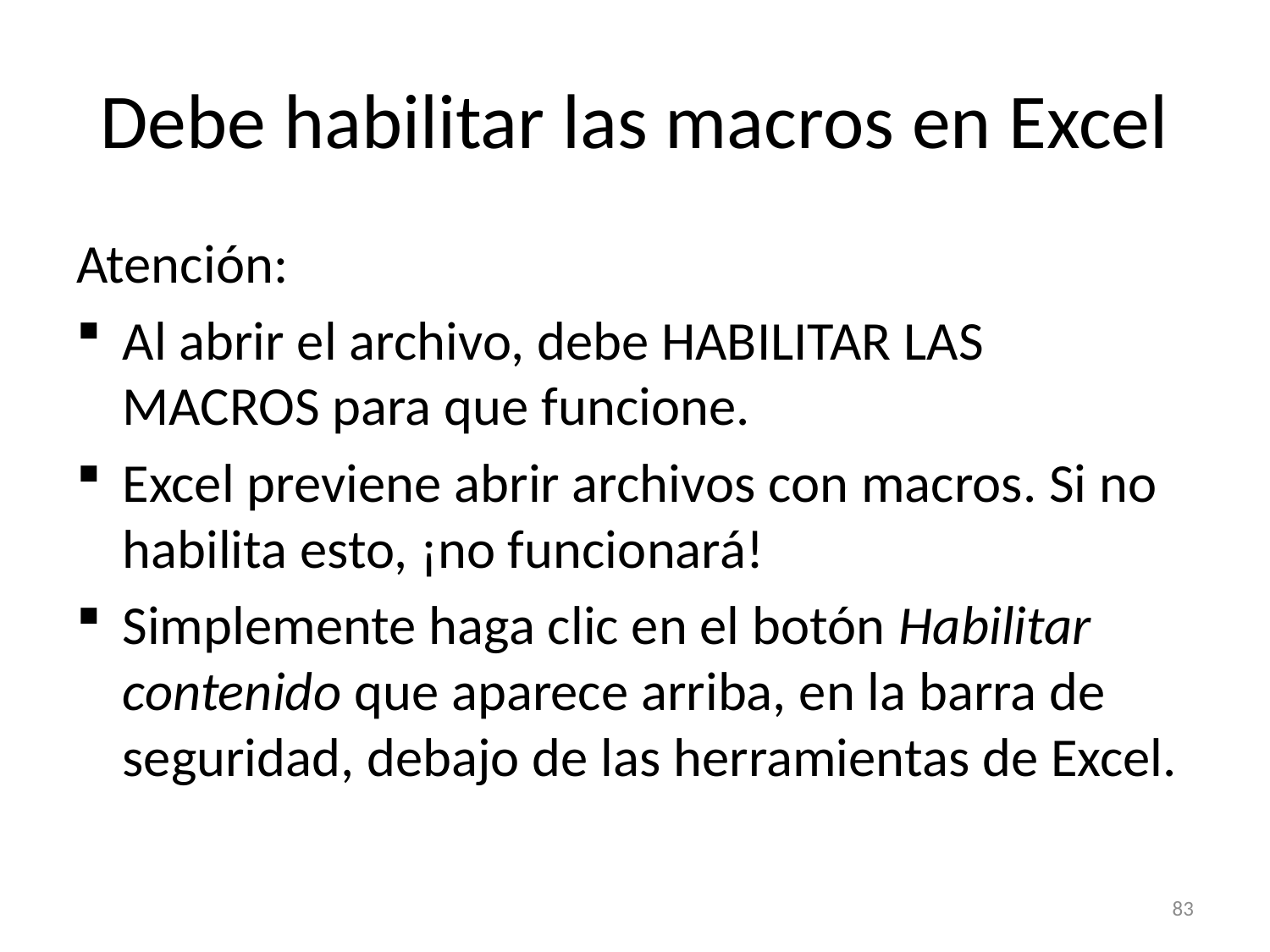

# Debe habilitar las macros en Excel
Atención:
Al abrir el archivo, debe HABILITAR LAS MACROS para que funcione.
Excel previene abrir archivos con macros. Si no habilita esto, ¡no funcionará!
Simplemente haga clic en el botón Habilitar contenido que aparece arriba, en la barra de seguridad, debajo de las herramientas de Excel.

83